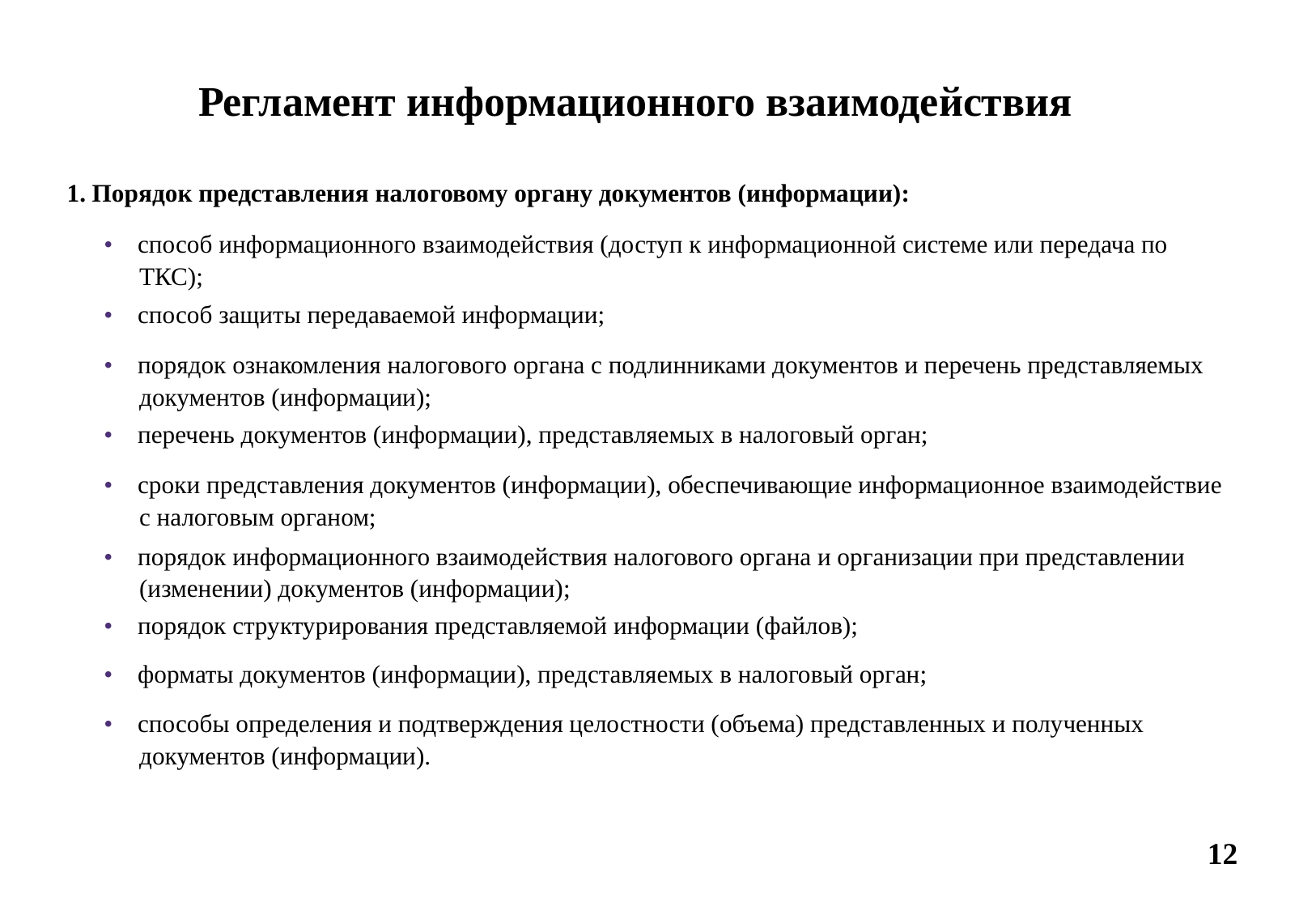

Регламент информационного взаимодействия
1. Порядок представления налоговому органу документов (информации):
•    способ информационного взаимодействия (доступ к информационной системе или передача по ТКС);
•    способ защиты передаваемой информации;
•    порядок ознакомления налогового органа с подлинниками документов и перечень представляемых документов (информации);
•    перечень документов (информации), представляемых в налоговый орган;
•    сроки представления документов (информации), обеспечивающие информационное взаимодействие с налоговым органом;
•    порядок информационного взаимодействия налогового органа и организации при представлении (изменении) документов (информации);
•    порядок структурирования представляемой информации (файлов);
•    форматы документов (информации), представляемых в налоговый орган;
•    способы определения и подтверждения целостности (объема) представленных и полученных документов (информации).
12